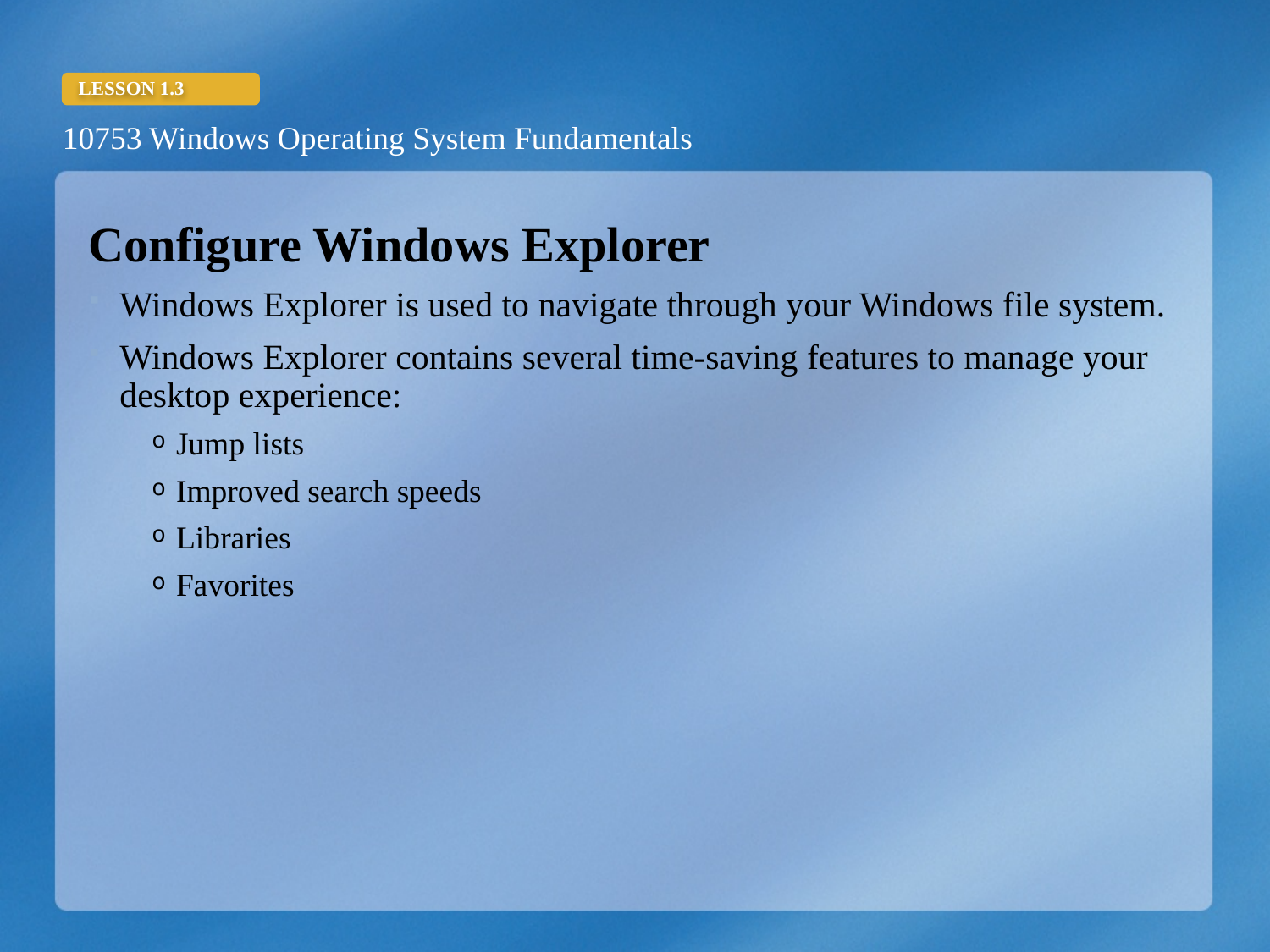

Configure Windows Explorer
Windows Explorer is used to navigate through your Windows file system.
Windows Explorer contains several time-saving features to manage your desktop experience:
Jump lists
Improved search speeds
Libraries
Favorites